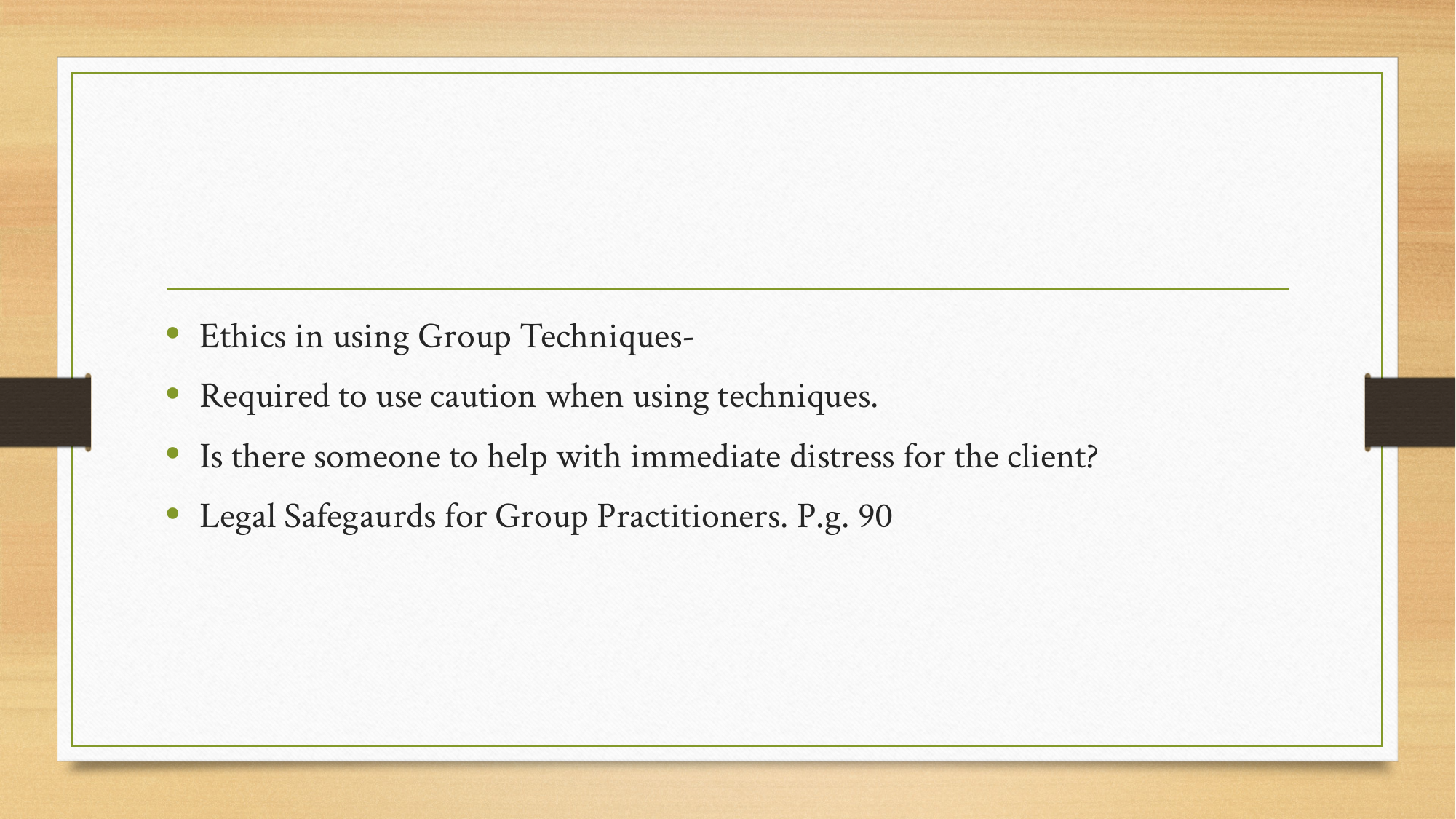

#
Ethics in using Group Techniques-
Required to use caution when using techniques.
Is there someone to help with immediate distress for the client?
Legal Safegaurds for Group Practitioners. P.g. 90